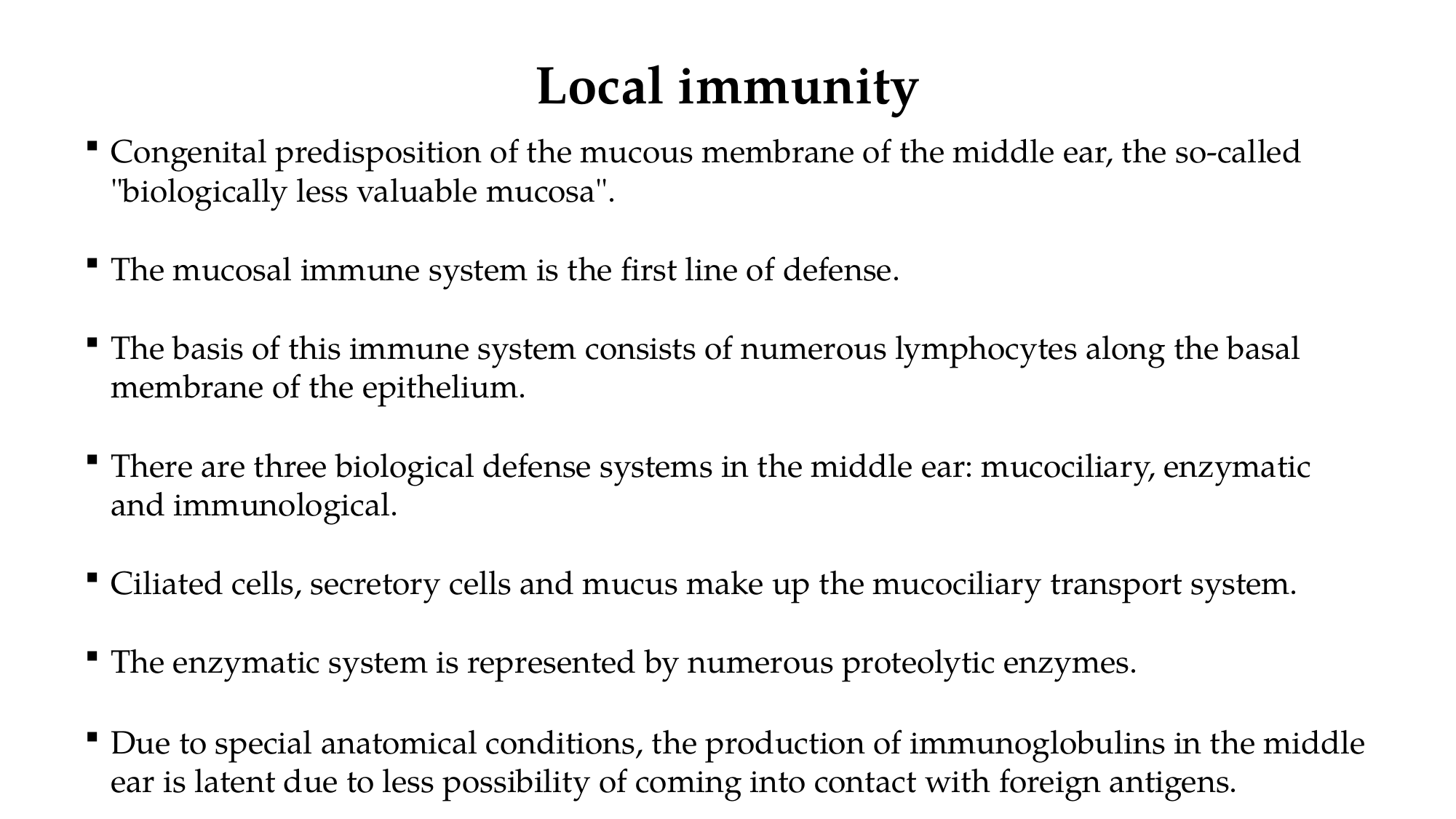

Local immunity
Congenital predisposition of the mucous membrane of the middle ear, the so-called "biologically less valuable mucosa".

The mucosal immune system is the first line of defense.

The basis of this immune system consists of numerous lymphocytes along the basal membrane of the epithelium.

There are three biological defense systems in the middle ear: mucociliary, enzymatic and immunological.

Ciliated cells, secretory cells and mucus make up the mucociliary transport system.

The enzymatic system is represented by numerous proteolytic enzymes.

Due to special anatomical conditions, the production of immunoglobulins in the middle ear is latent due to less possibility of coming into contact with foreign antigens.